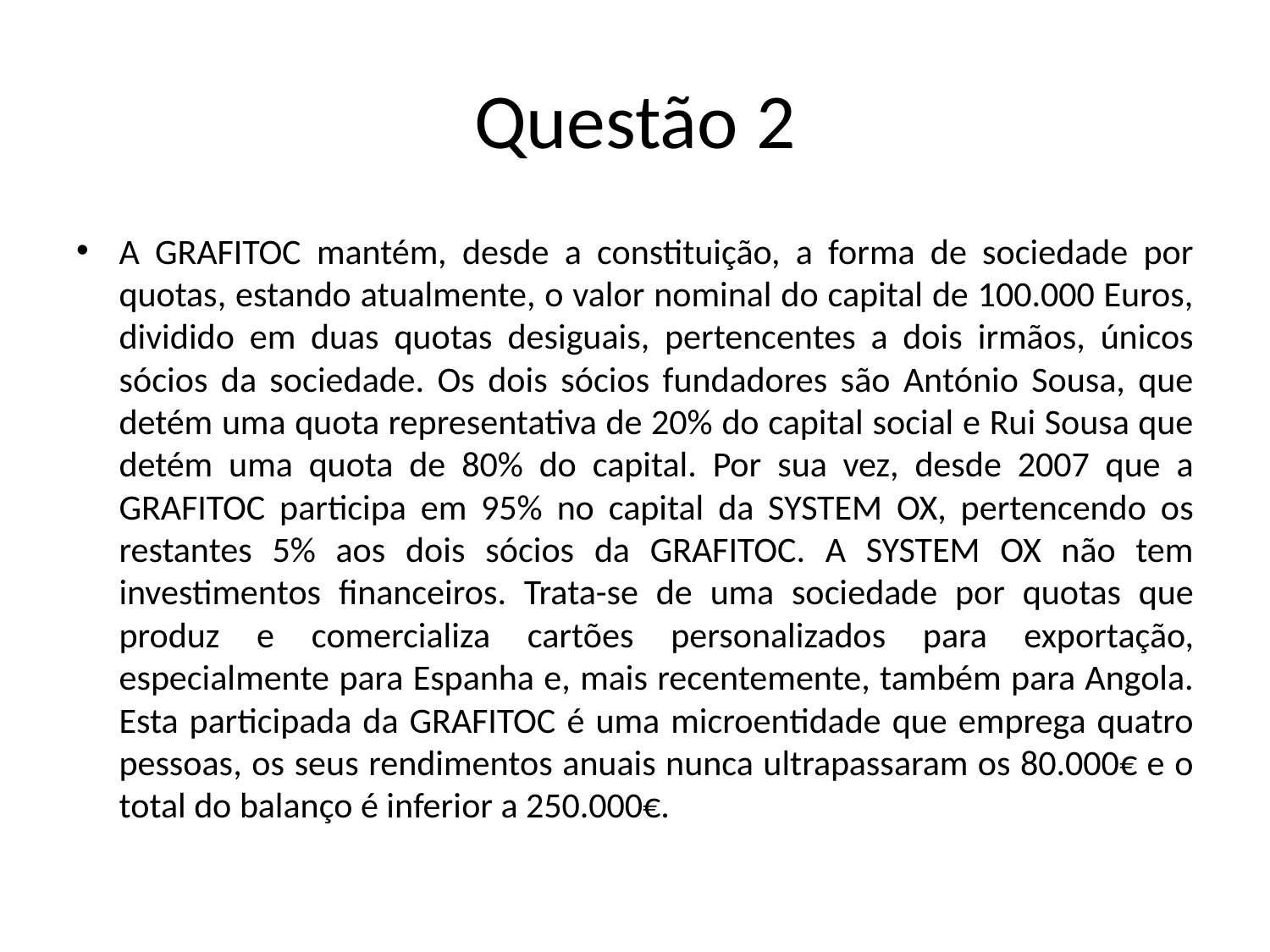

# Questão 2
A GRAFITOC mantém, desde a constituição, a forma de sociedade por quotas, estando atualmente, o valor nominal do capital de 100.000 Euros, dividido em duas quotas desiguais, pertencentes a dois irmãos, únicos sócios da sociedade. Os dois sócios fundadores são António Sousa, que detém uma quota representativa de 20% do capital social e Rui Sousa que detém uma quota de 80% do capital. Por sua vez, desde 2007 que a GRAFITOC participa em 95% no capital da SYSTEM OX, pertencendo os restantes 5% aos dois sócios da GRAFITOC. A SYSTEM OX não tem investimentos financeiros. Trata-se de uma sociedade por quotas que produz e comercializa cartões personalizados para exportação, especialmente para Espanha e, mais recentemente, também para Angola. Esta participada da GRAFITOC é uma microentidade que emprega quatro pessoas, os seus rendimentos anuais nunca ultrapassaram os 80.000€ e o total do balanço é inferior a 250.000€.